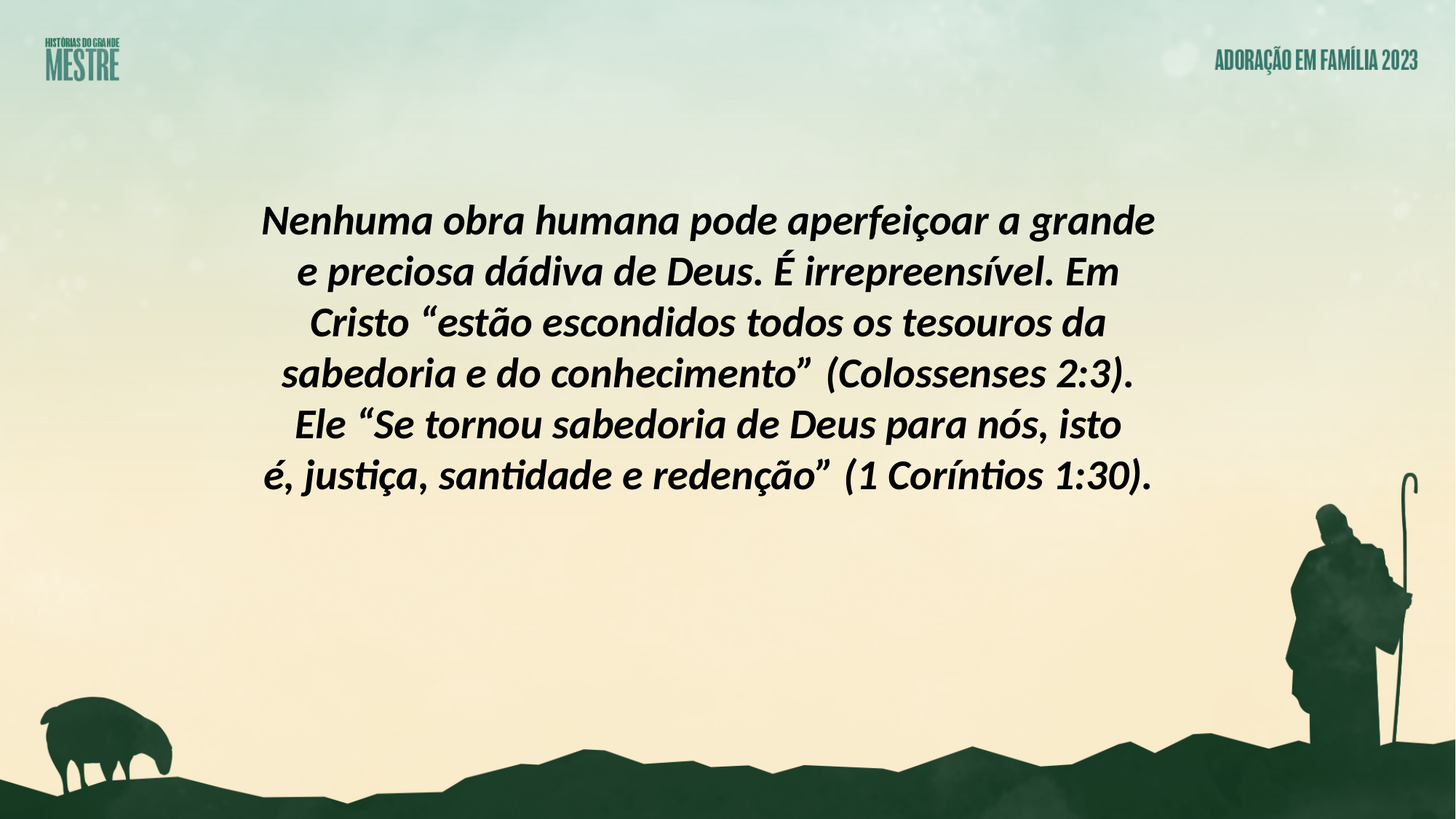

Nenhuma obra humana pode aperfeiçoar a grande e preciosa dádiva de Deus. É irrepreensível. Em Cristo “estão escondidos todos os tesouros da sabedoria e do conhecimento” (Colossenses 2:3). Ele “Se tornou sabedoria de Deus para nós, isto
é, justiça, santidade e redenção” (1 Coríntios 1:30).